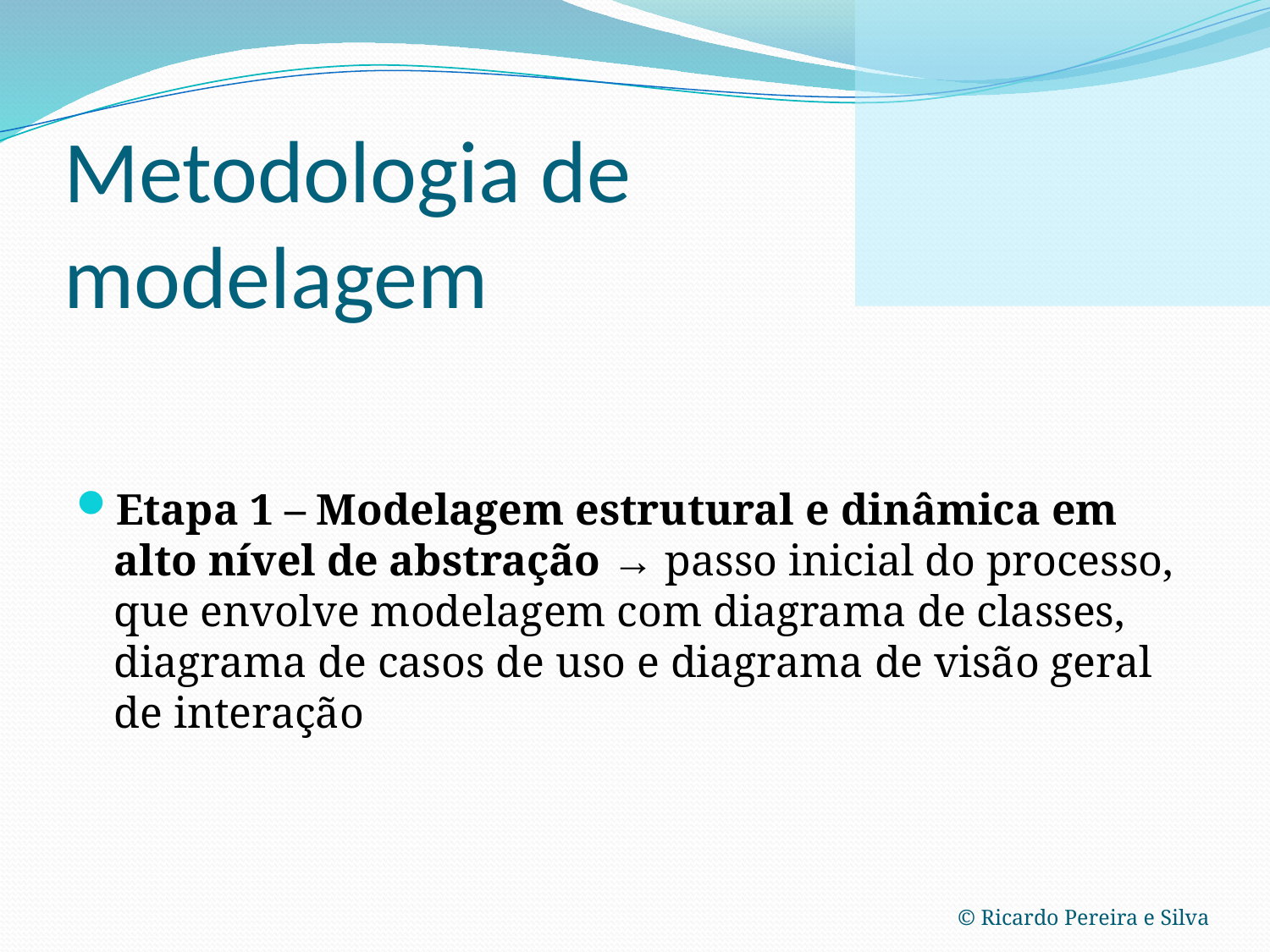

# Metodologia de modelagem
Etapa 1 – Modelagem estrutural e dinâmica em alto nível de abstração → passo inicial do processo, que envolve modelagem com diagrama de classes, diagrama de casos de uso e diagrama de visão geral de interação
© Ricardo Pereira e Silva